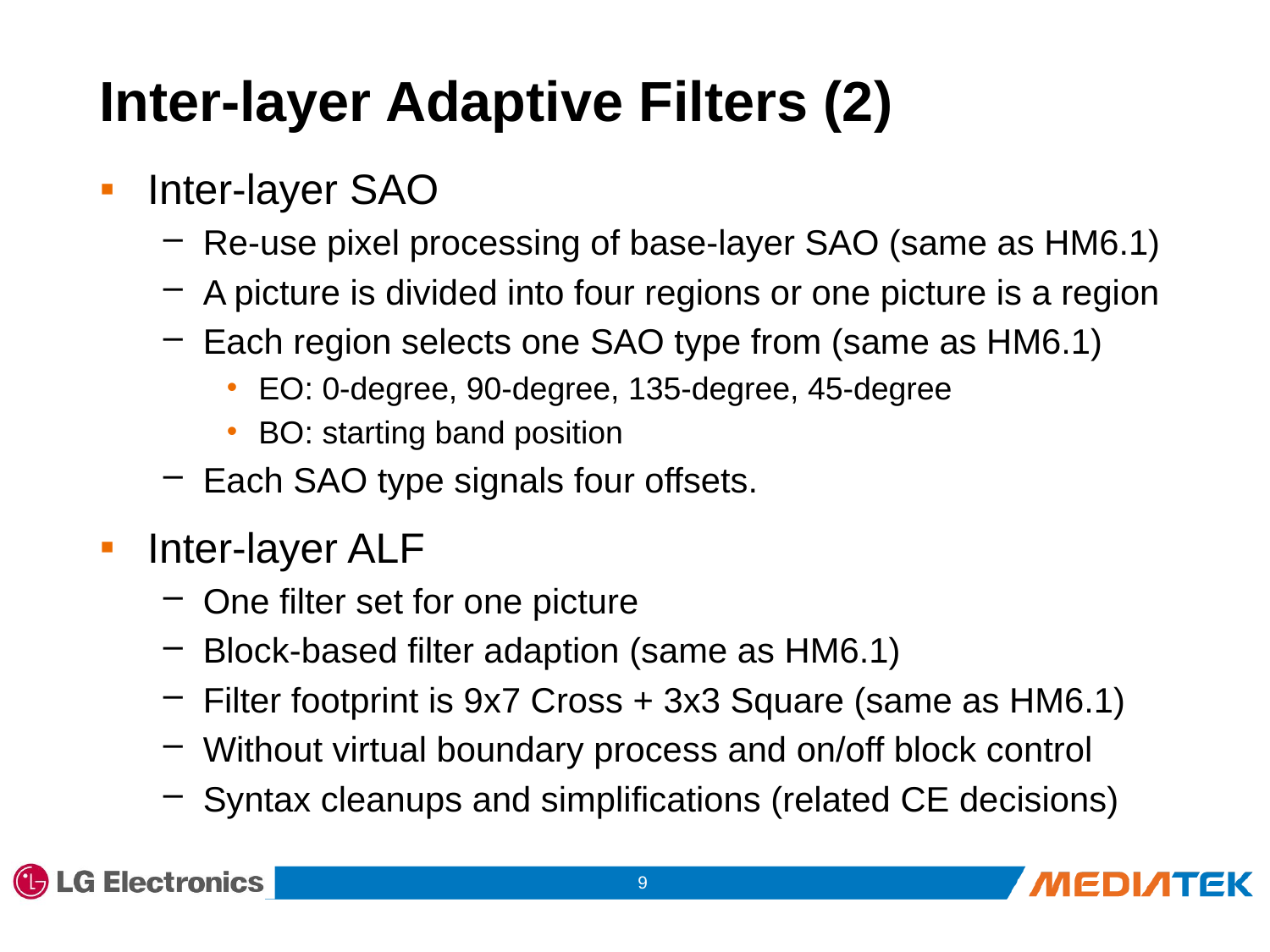

# Inter-layer Adaptive Filters (2)
Inter-layer SAO
Re-use pixel processing of base-layer SAO (same as HM6.1)
A picture is divided into four regions or one picture is a region
Each region selects one SAO type from (same as HM6.1)
EO: 0-degree, 90-degree, 135-degree, 45-degree
BO: starting band position
Each SAO type signals four offsets.
Inter-layer ALF
One filter set for one picture
Block-based filter adaption (same as HM6.1)
Filter footprint is 9x7 Cross + 3x3 Square (same as HM6.1)
Without virtual boundary process and on/off block control
Syntax cleanups and simplifications (related CE decisions)
9